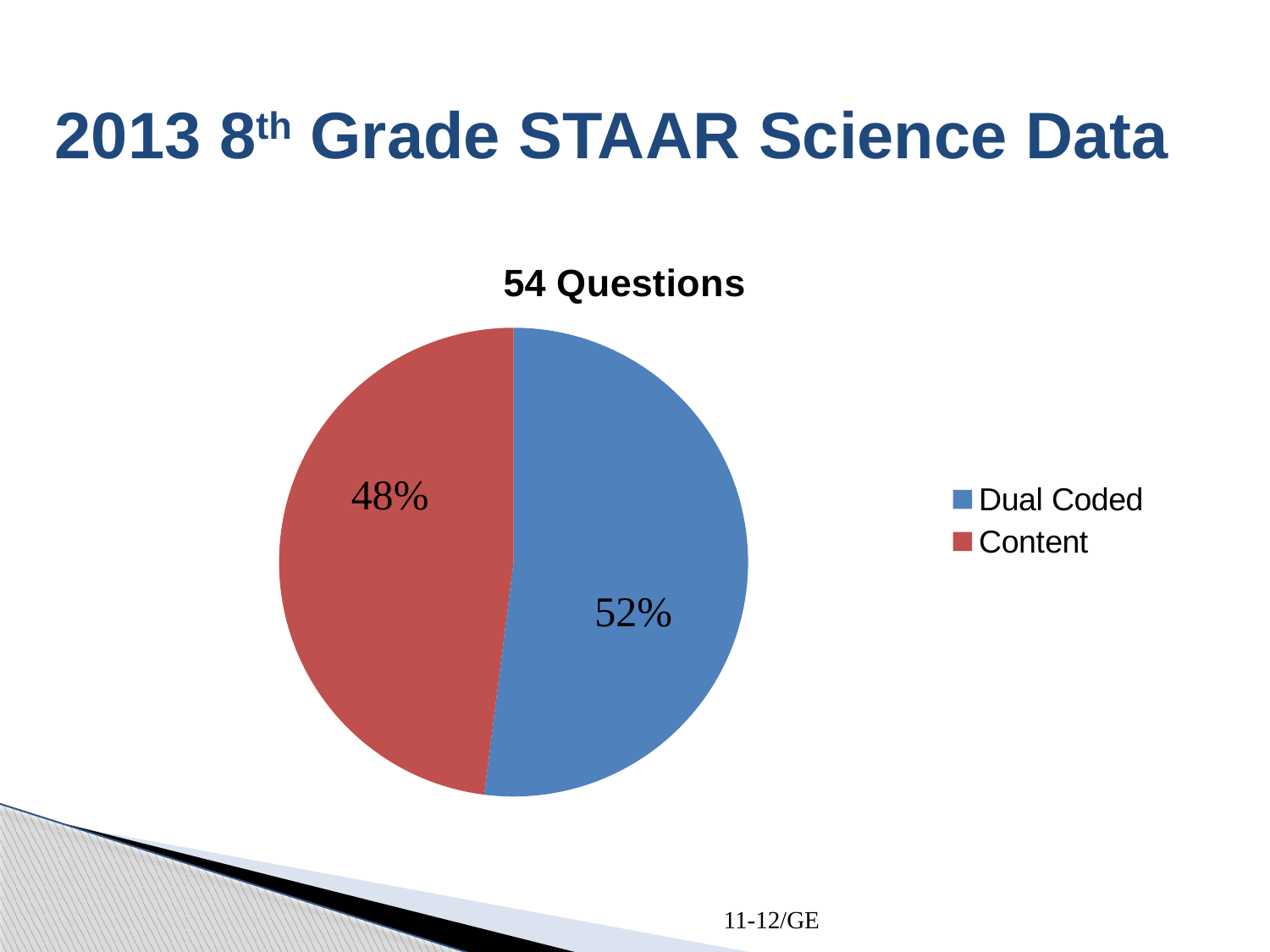

# 2013 8th Grade STAAR Science Data

### Chart:

| Category | 54 Questions |
|---|---|
| Dual Coded | 52.0 |
| Content | 48.0 |
11-12/GE